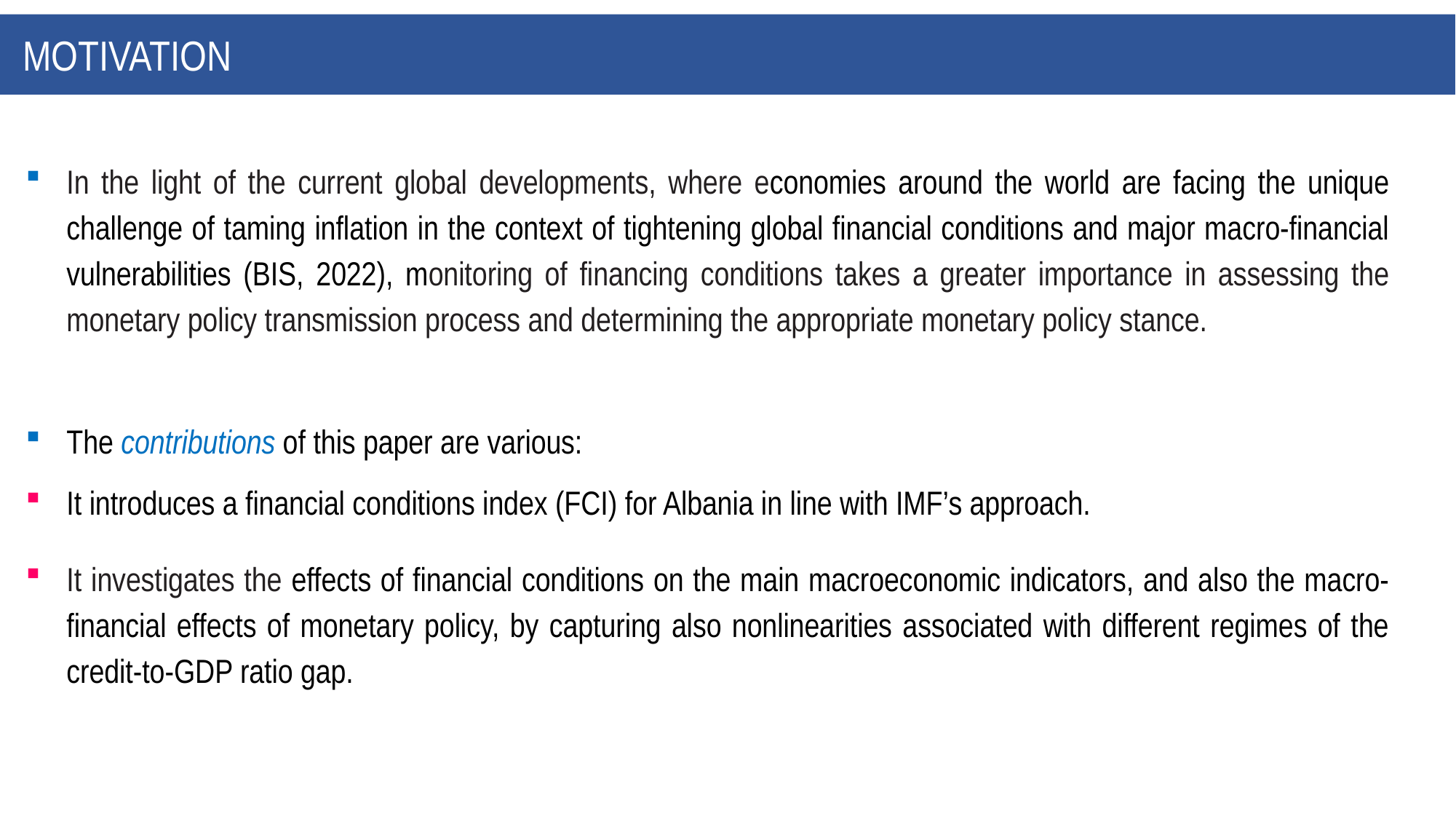

# MOTIVATION
In the light of the current global developments, where economies around the world are facing the unique challenge of taming inflation in the context of tightening global financial conditions and major macro-financial vulnerabilities (BIS, 2022), monitoring of financing conditions takes a greater importance in assessing the monetary policy transmission process and determining the appropriate monetary policy stance.

The contributions of this paper are various:
It introduces a financial conditions index (FCI) for Albania in line with IMF’s approach.
It investigates the effects of financial conditions on the main macroeconomic indicators, and also the macro-financial effects of monetary policy, by capturing also nonlinearities associated with different regimes of the credit-to-GDP ratio gap.